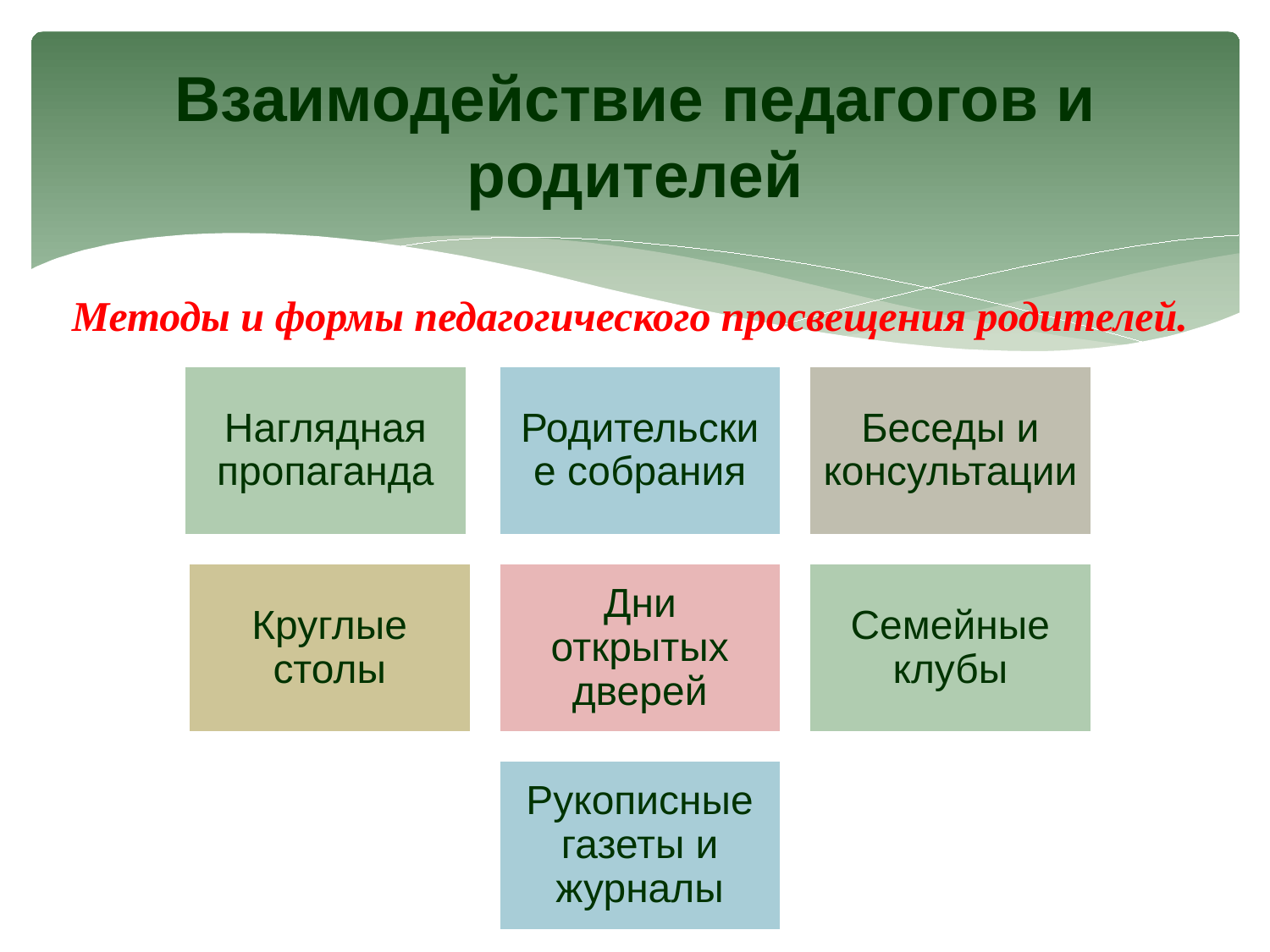

# Взаимодействие педагогов и родителей
Методы и формы педагогического просвещения родителей.
Наглядная пропаганда
Родительские собрания
Беседы и консультации
Круглые столы
Дни открытых дверей
Семейные клубы
Рукописные газеты и журналы